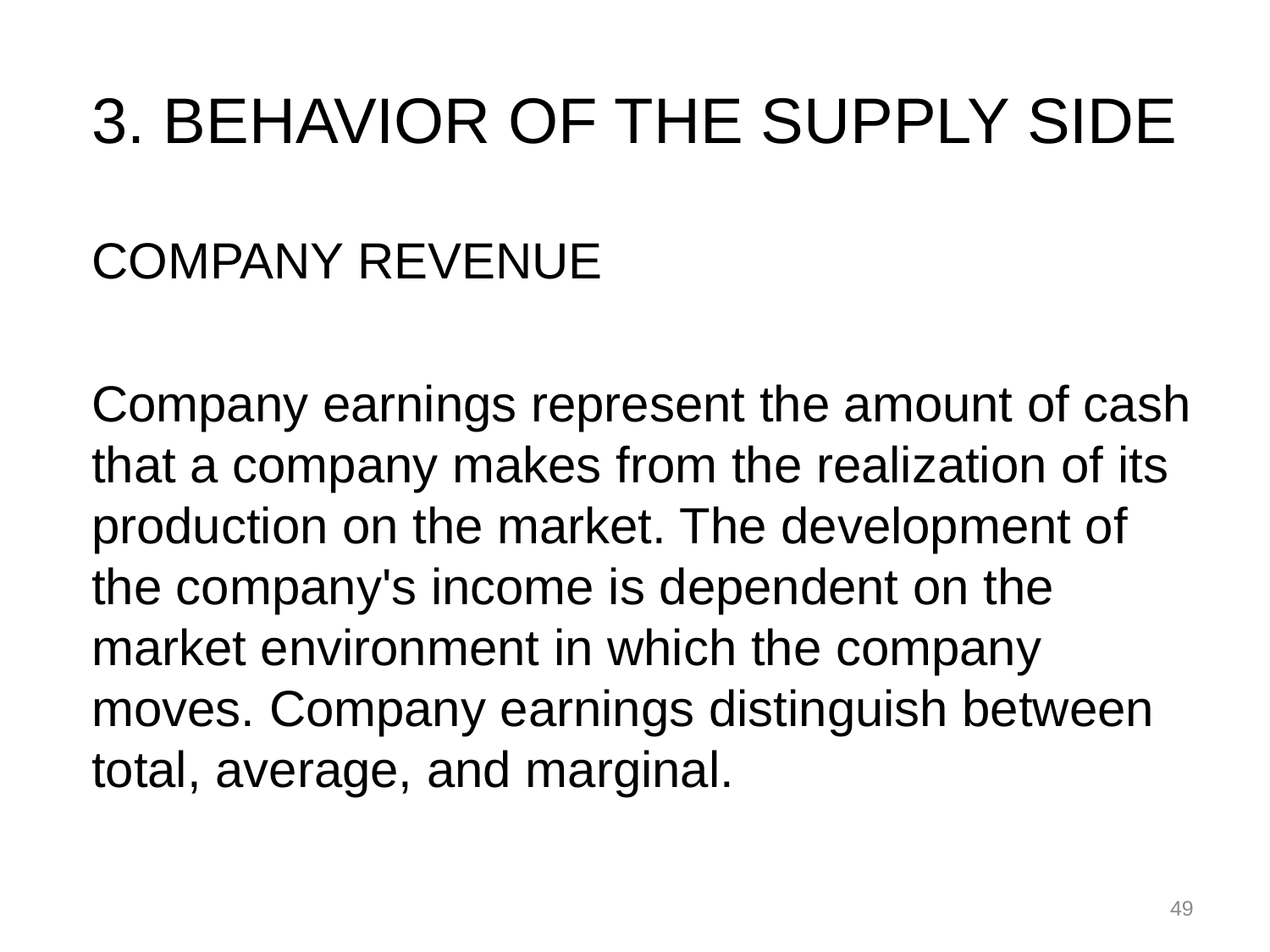

# 3. BEHAVIOR OF THE SUPPLY SIDE
COMPANY REVENUE

Company earnings represent the amount of cash that a company makes from the realization of its production on the market. The development of the company's income is dependent on the market environment in which the company moves. Company earnings distinguish between total, average, and marginal.
49